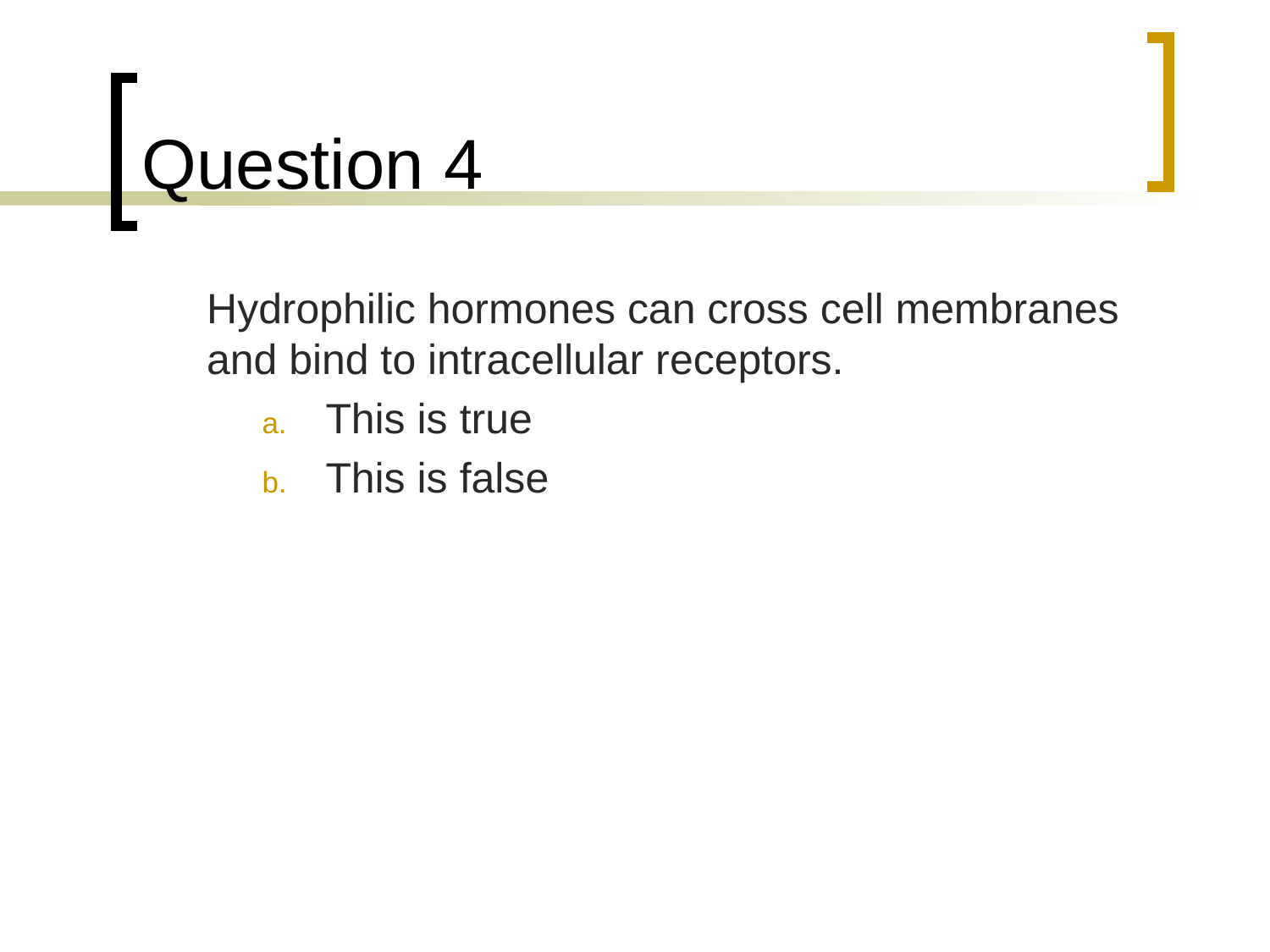

# Question 4
	Hydrophilic hormones can cross cell membranes and bind to intracellular receptors.
This is true
This is false